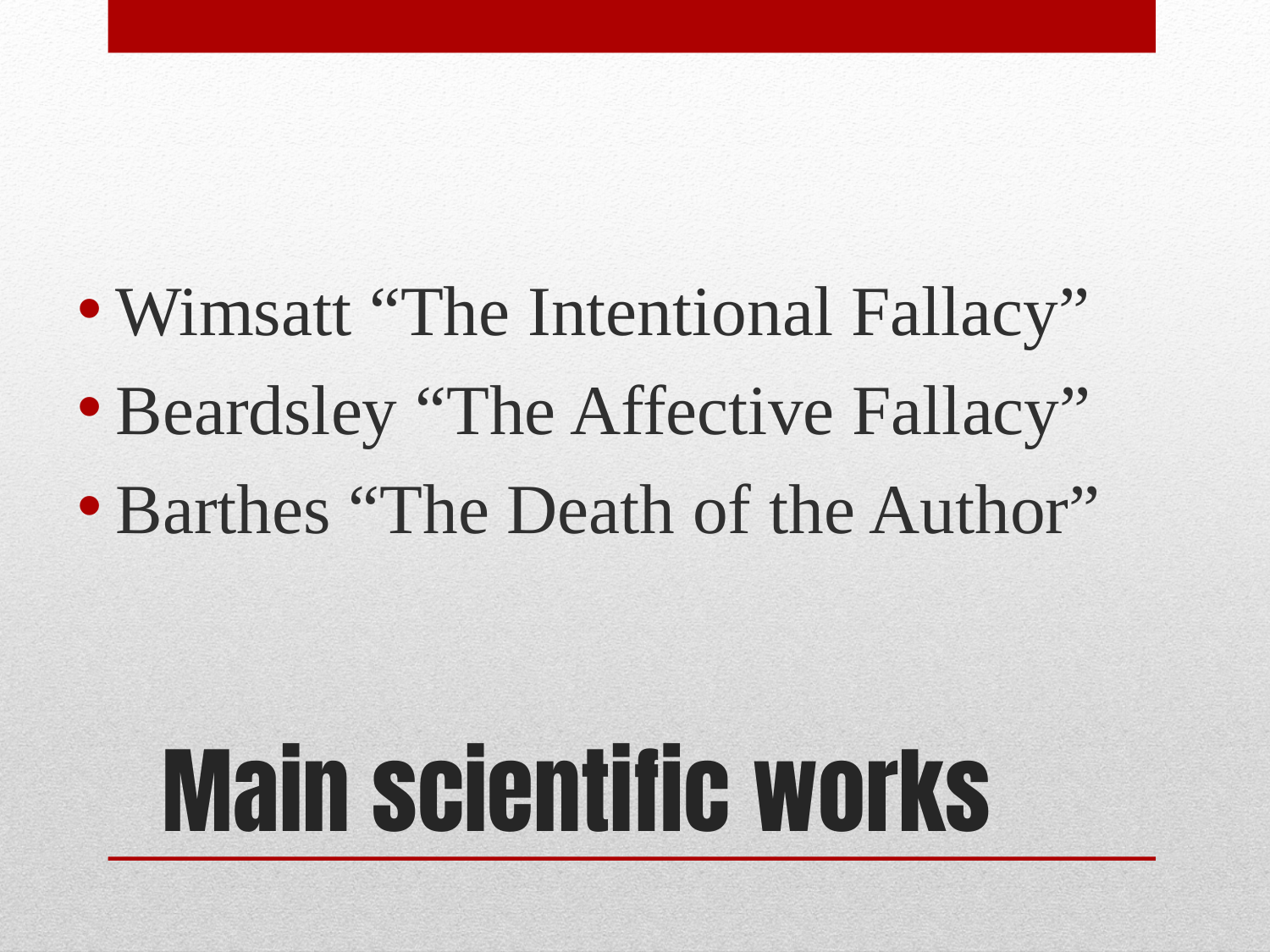

Wimsatt “The Intentional Fallacy”
Beardsley “The Affective Fallacy”
Barthes “The Death of the Author”

# Main scientific works